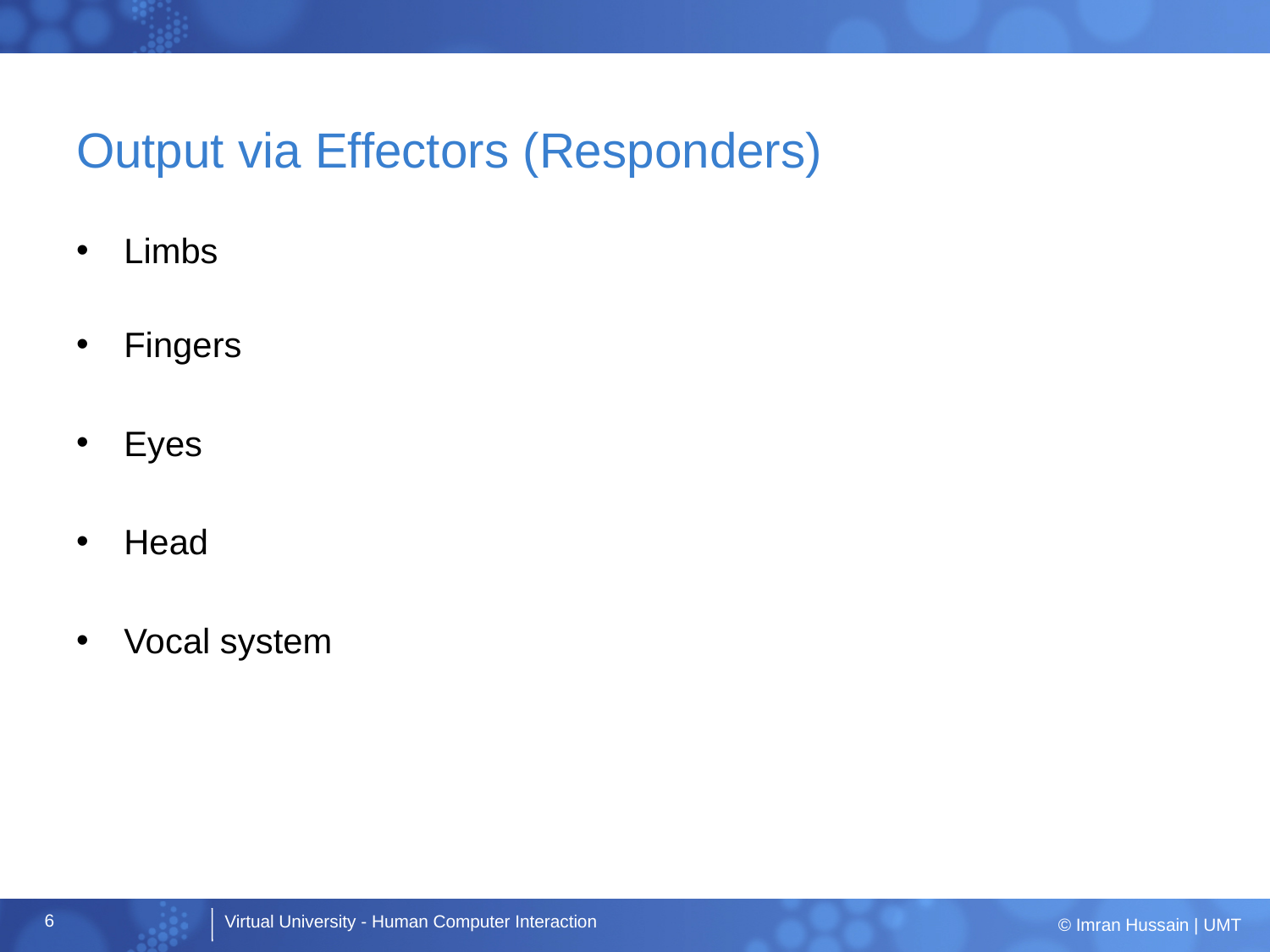

# Output via Effectors (Responders)
Limbs

Fingers

Eyes

Head

Vocal system